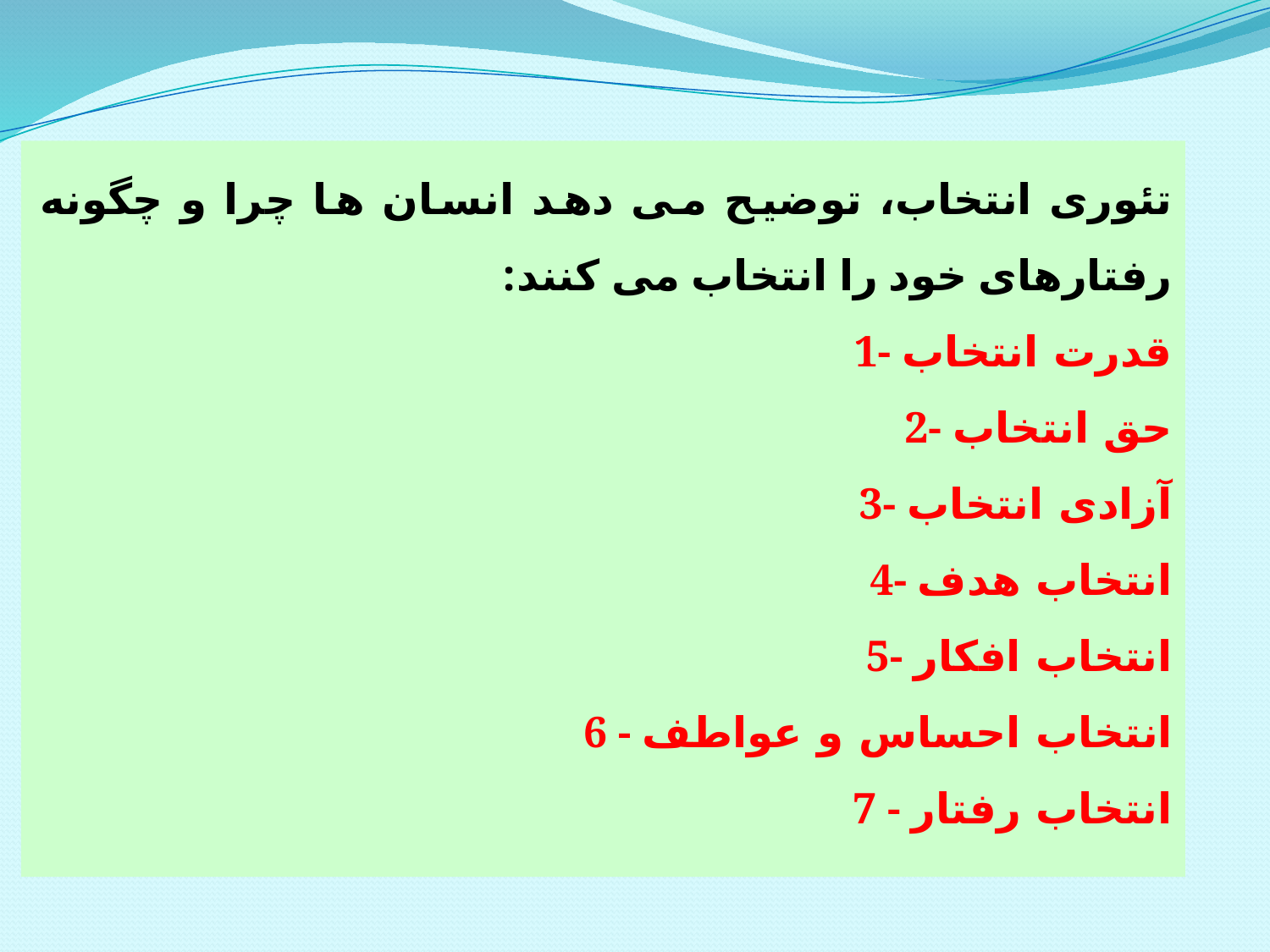

تئوری انتخاب، توضیح می دهد انسان ها چرا و چگونه رفتارهای خود را انتخاب می کنند:
1- قدرت انتخاب
2- حق انتخاب
3- آزادی انتخاب
4- انتخاب هدف
5- انتخاب افکار
6 - انتخاب احساس و عواطف
7 - انتخاب رفتار